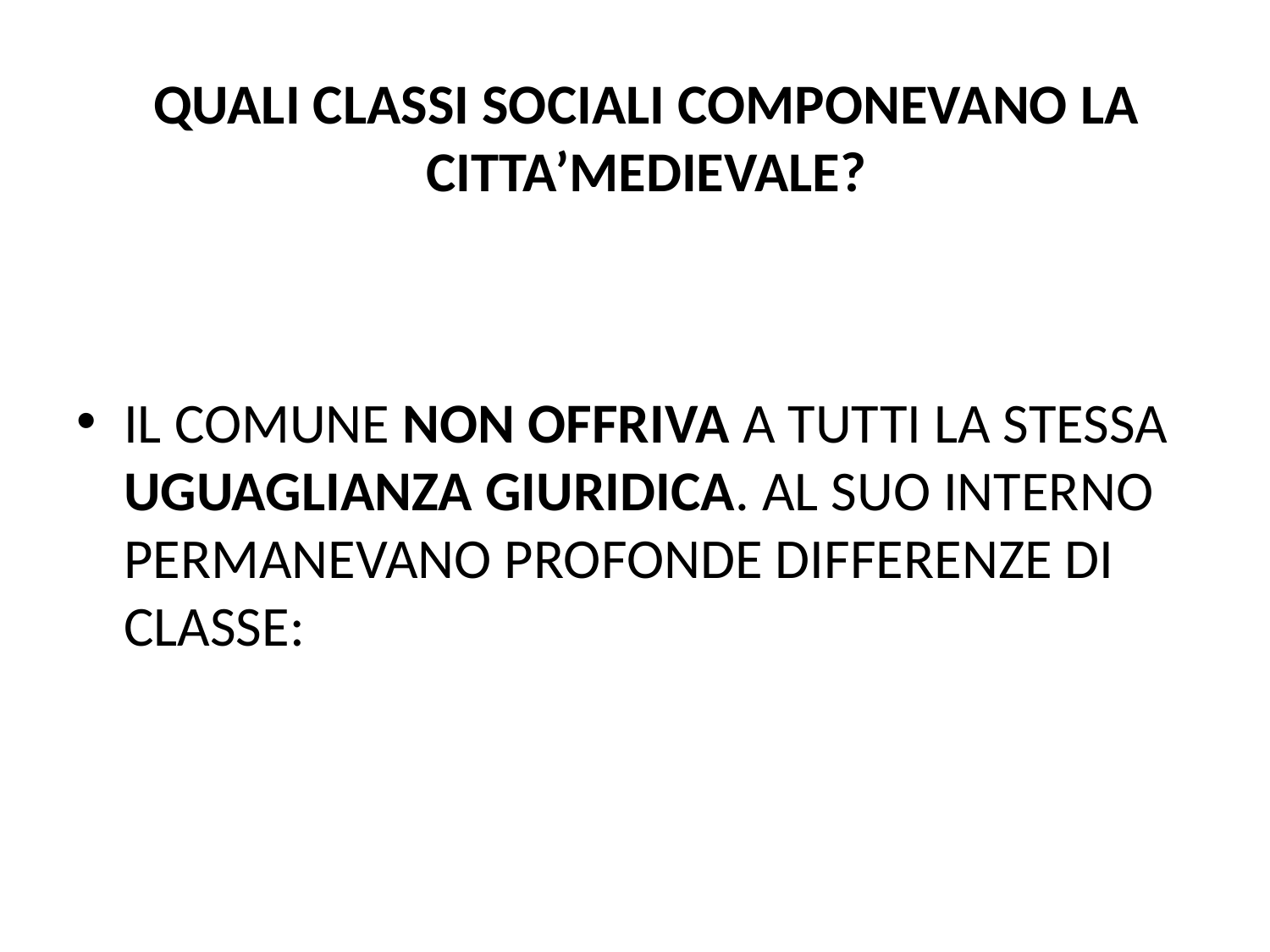

# QUALI CLASSI SOCIALI COMPONEVANO LA CITTA’MEDIEVALE?

IL COMUNE NON OFFRIVA A TUTTI LA STESSA UGUAGLIANZA GIURIDICA. AL SUO INTERNO PERMANEVANO PROFONDE DIFFERENZE DI CLASSE: